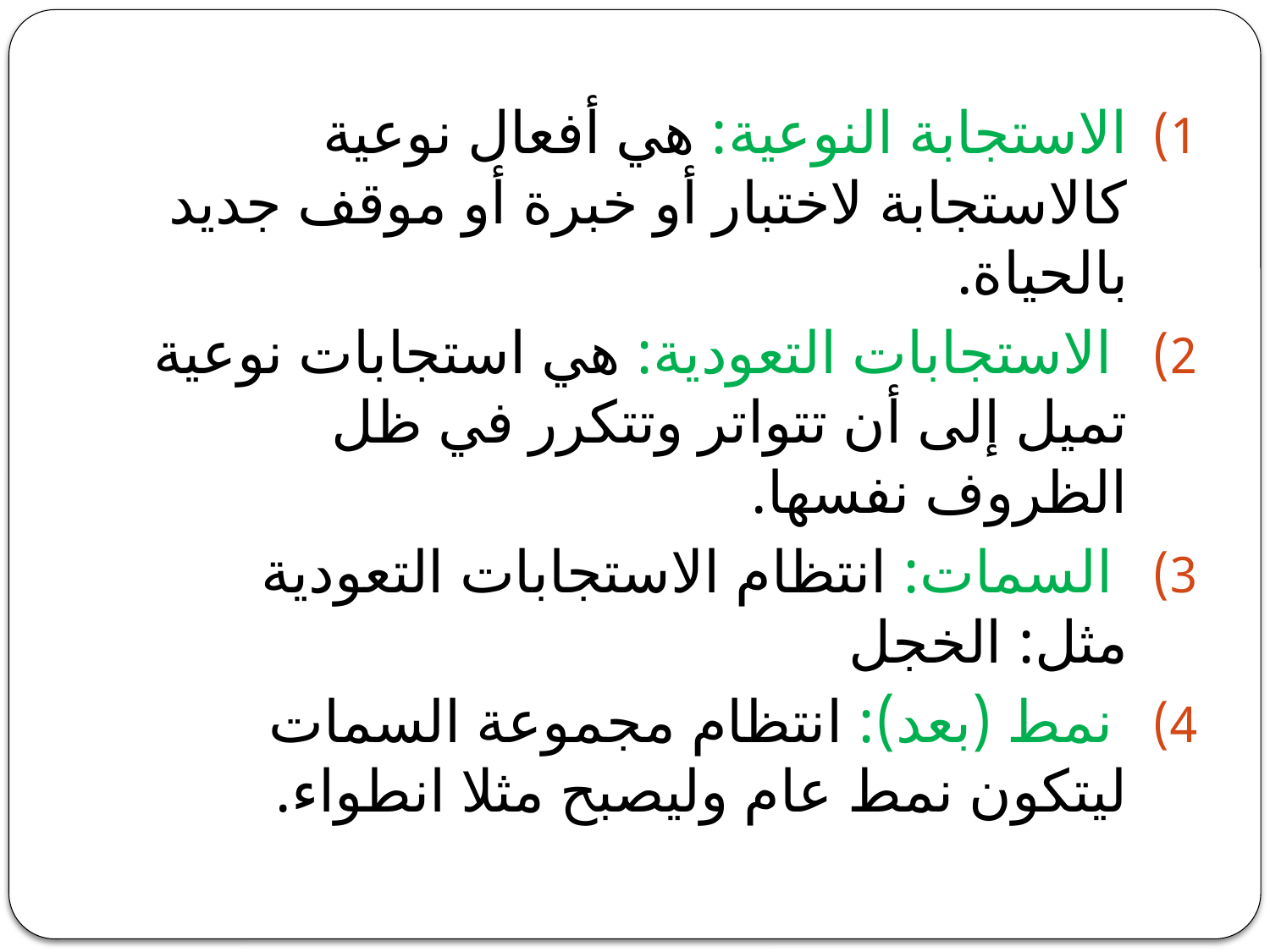

الاستجابة النوعية: هي أفعال نوعية كالاستجابة لاختبار أو خبرة أو موقف جديد بالحياة.
 الاستجابات التعودية: هي استجابات نوعية تميل إلى أن تتواتر وتتكرر في ظل الظروف نفسها.
 السمات: انتظام الاستجابات التعودية مثل: الخجل
 نمط (بعد): انتظام مجموعة السمات ليتكون نمط عام وليصبح مثلا انطواء.